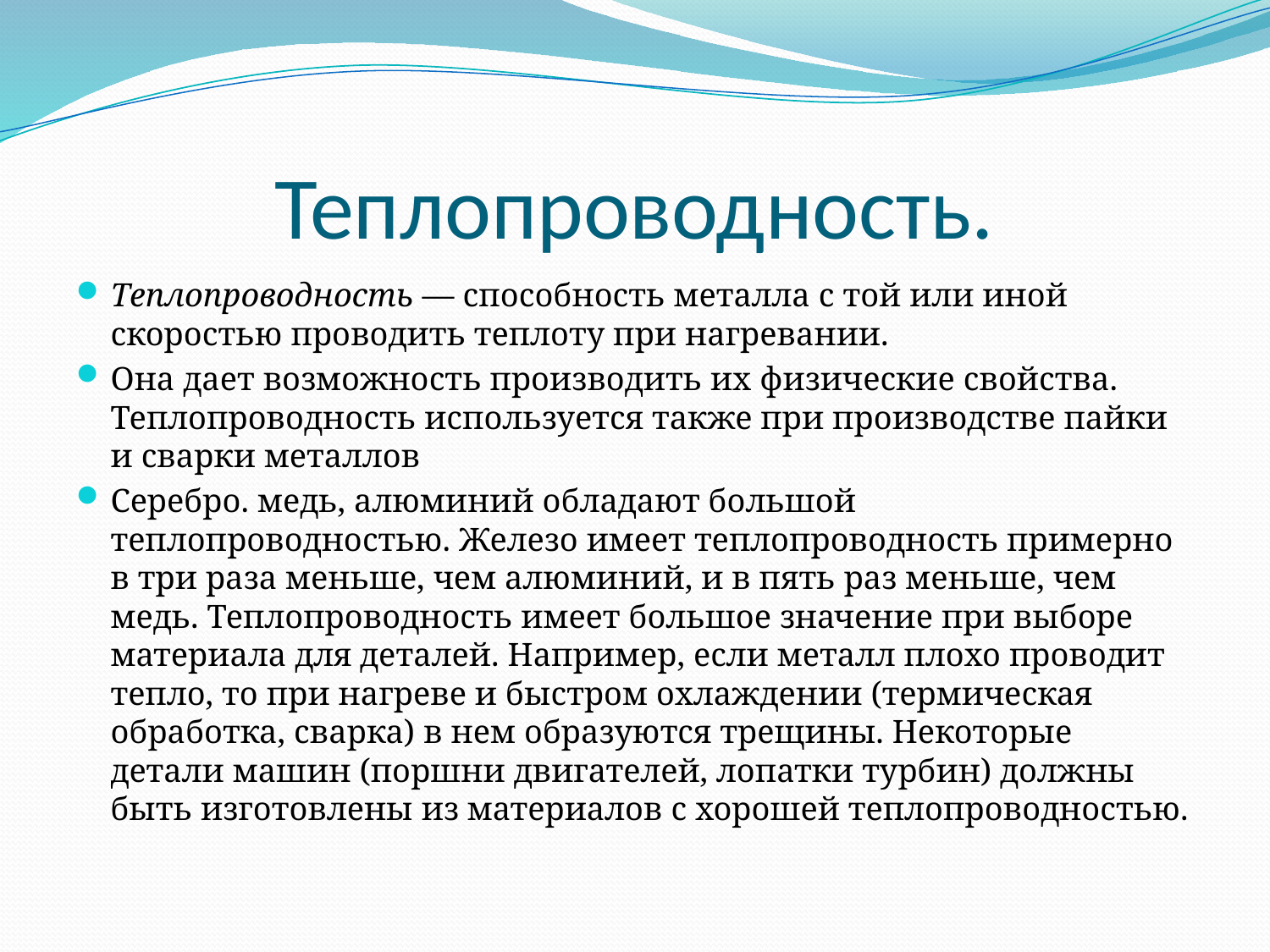

# Теплопроводность.
Теплопроводность — способность металла с той или иной скоростью проводить теплоту при нагревании.
Она дает возможность производить их физические свойства. Теплопроводность используется также при производстве пайки и сварки металлов
Серебро. медь, алюминий обладают большой теплопроводностью. Железо имеет теплопроводность примерно в три раза меньше, чем алюминий, и в пять раз меньше, чем медь. Теплопроводность имеет большое значение при выборе материала для де­талей. Например, если металл плохо проводит тепло, то при нагреве и быстром охлаждении (термическая обработка, сварка) в нем образуются трещины. Некоторые детали машин (поршни двигателей, лопатки турбин) должны быть из­готовлены из материалов с хорошей тeплопpoводностью.